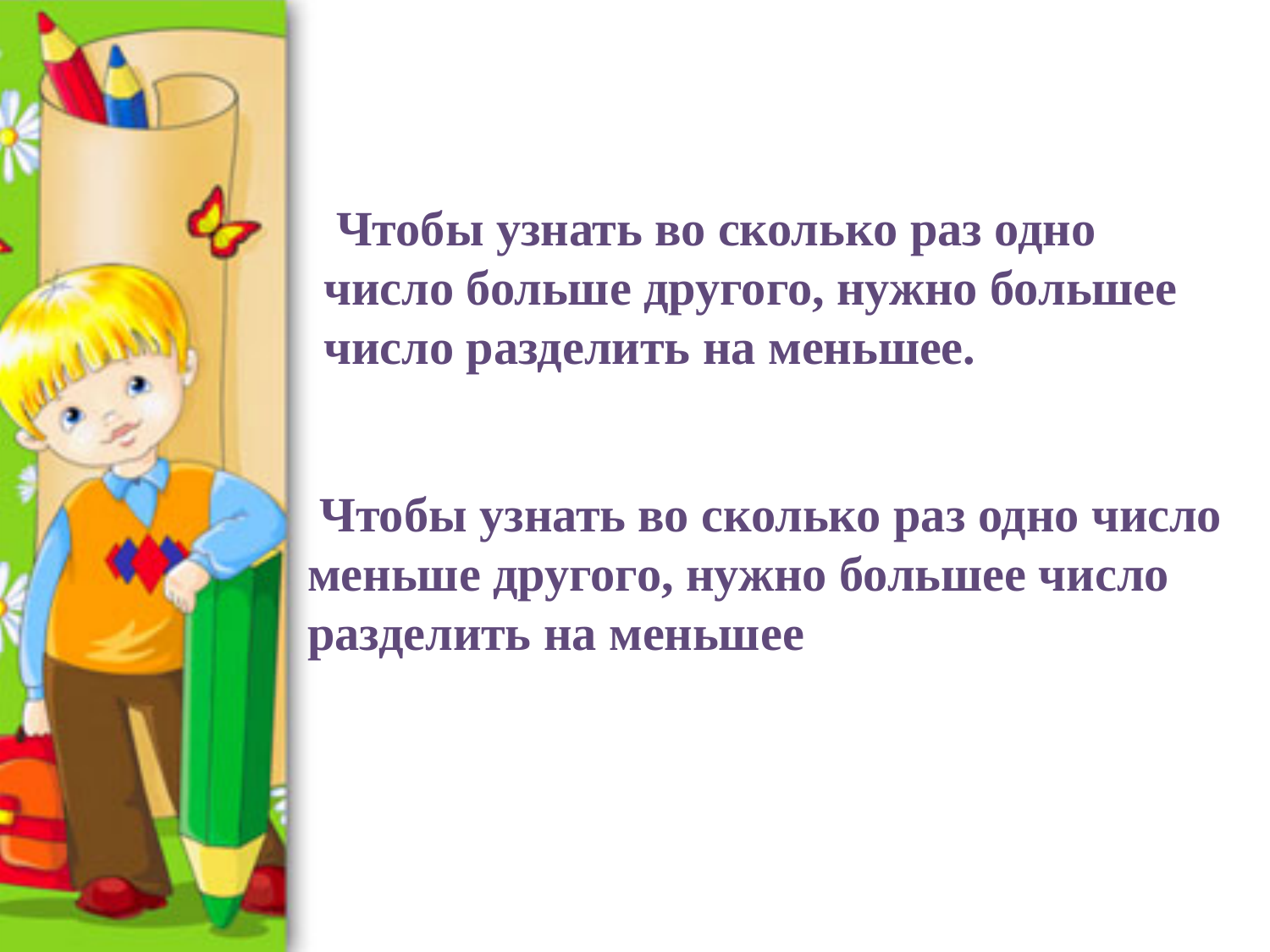

Чтобы узнать во сколько раз одно число больше другого, нужно большее число разделить на меньшее.
 Чтобы узнать во сколько раз одно число меньше другого, нужно большее число разделить на меньшее